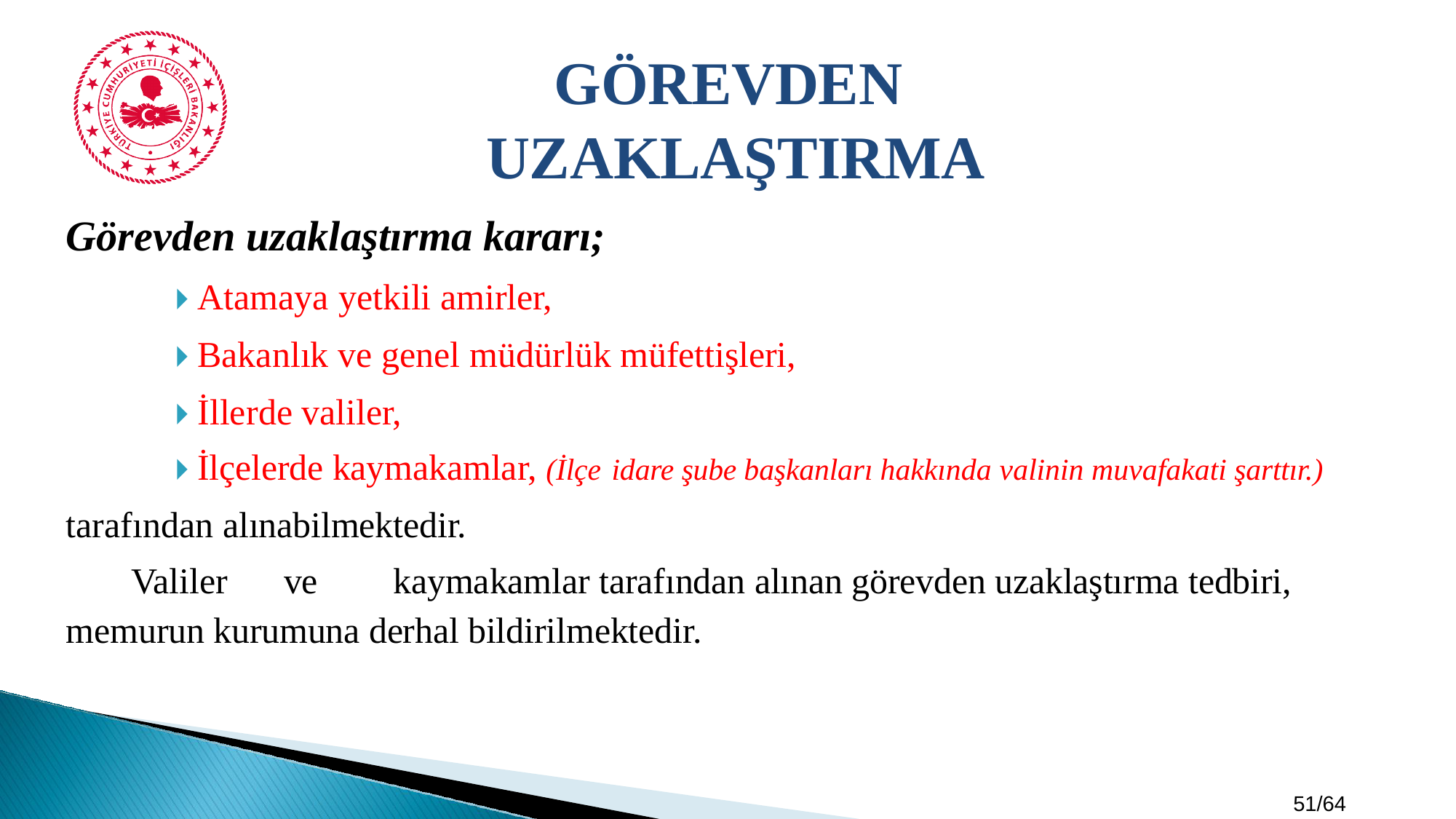

GÖREVDEN
 UZAKLAŞTIRMA
Görevden uzaklaştırma kararı;
	🞂​ Atamaya yetkili amirler,
	🞂​ Bakanlık ve genel müdürlük müfettişleri,
	🞂​ İllerde valiler,
	🞂 ​İlçelerde kaymakamlar, (İlçe	idare şube başkanları hakkında valinin muvafakati şarttır.)
tarafından alınabilmektedir.
Valiler	ve	kaymakamlar tarafından alınan görevden uzaklaştırma tedbiri, memurun kurumuna derhal bildirilmektedir.